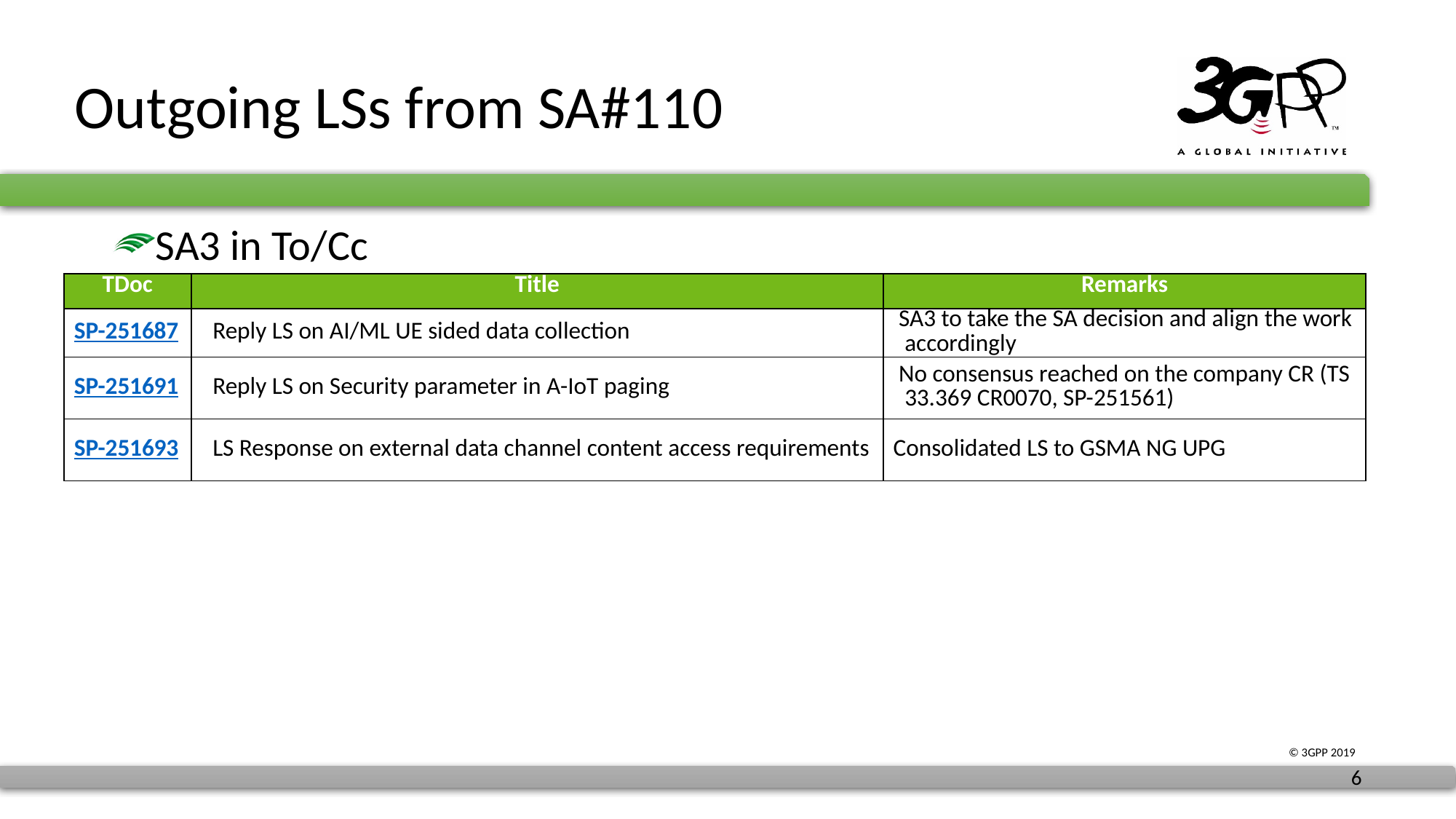

# Outgoing LSs from SA#110
SA3 in To/Cc

| TDoc | Title | Remarks |
| --- | --- | --- |
| SP-251687 | Reply LS on AI/ML UE sided data collection | SA3 to take the SA decision and align the work accordingly |
| SP-251691 | Reply LS on Security parameter in A-IoT paging | No consensus reached on the company CR (TS 33.369 CR0070, SP-251561) |
| SP-251693 | LS Response on external data channel content access requirements | Consolidated LS to GSMA NG UPG |